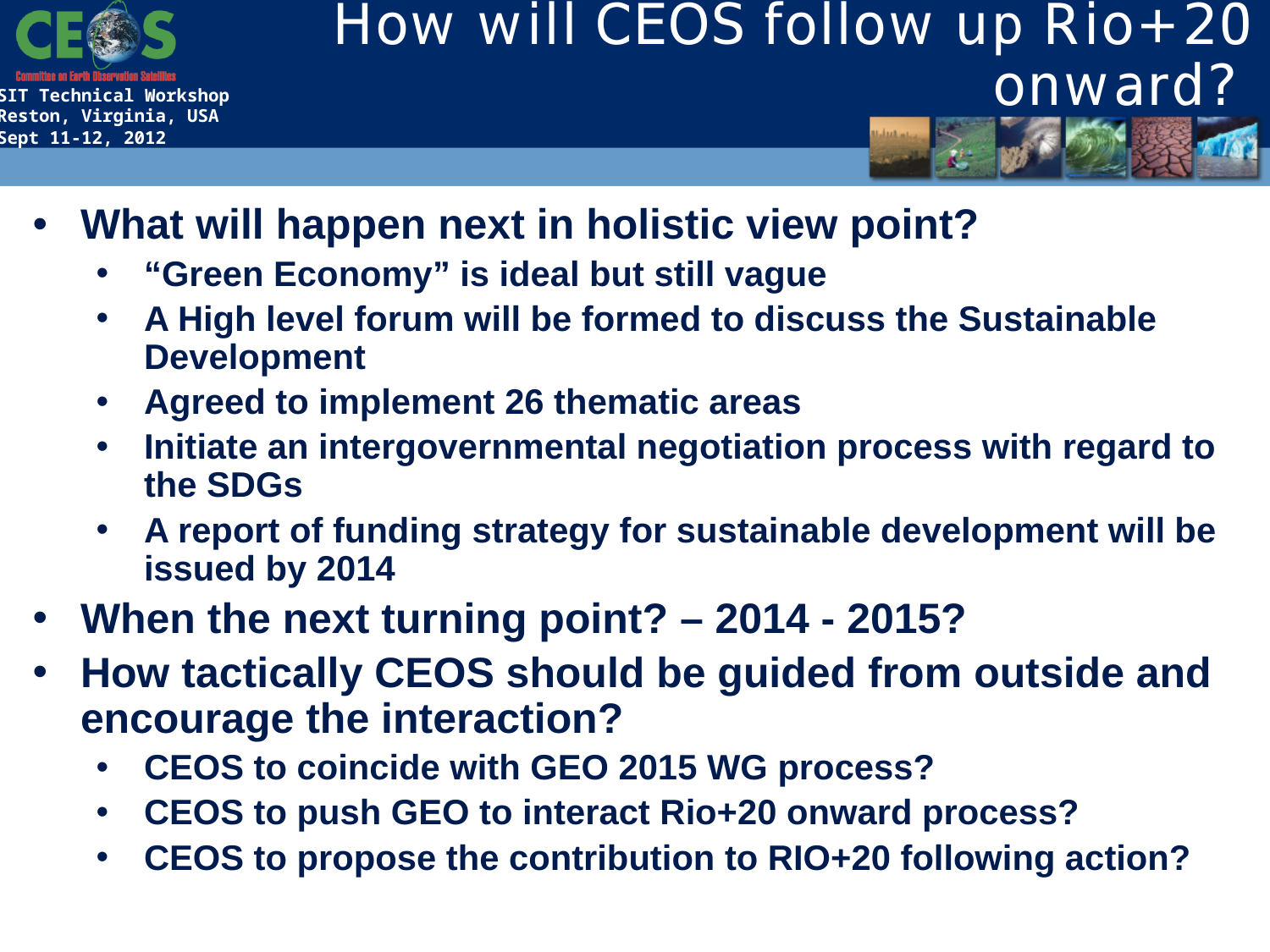

How will CEOS follow up Rio+20 onward?
What will happen next in holistic view point?
“Green Economy” is ideal but still vague
A High level forum will be formed to discuss the Sustainable Development
Agreed to implement 26 thematic areas
Initiate an intergovernmental negotiation process with regard to  the SDGs
A report of funding strategy for sustainable development will be issued by 2014
When the next turning point? – 2014 - 2015?
How tactically CEOS should be guided from outside and encourage the interaction?
CEOS to coincide with GEO 2015 WG process?
CEOS to push GEO to interact Rio+20 onward process?
CEOS to propose the contribution to RIO+20 following action?